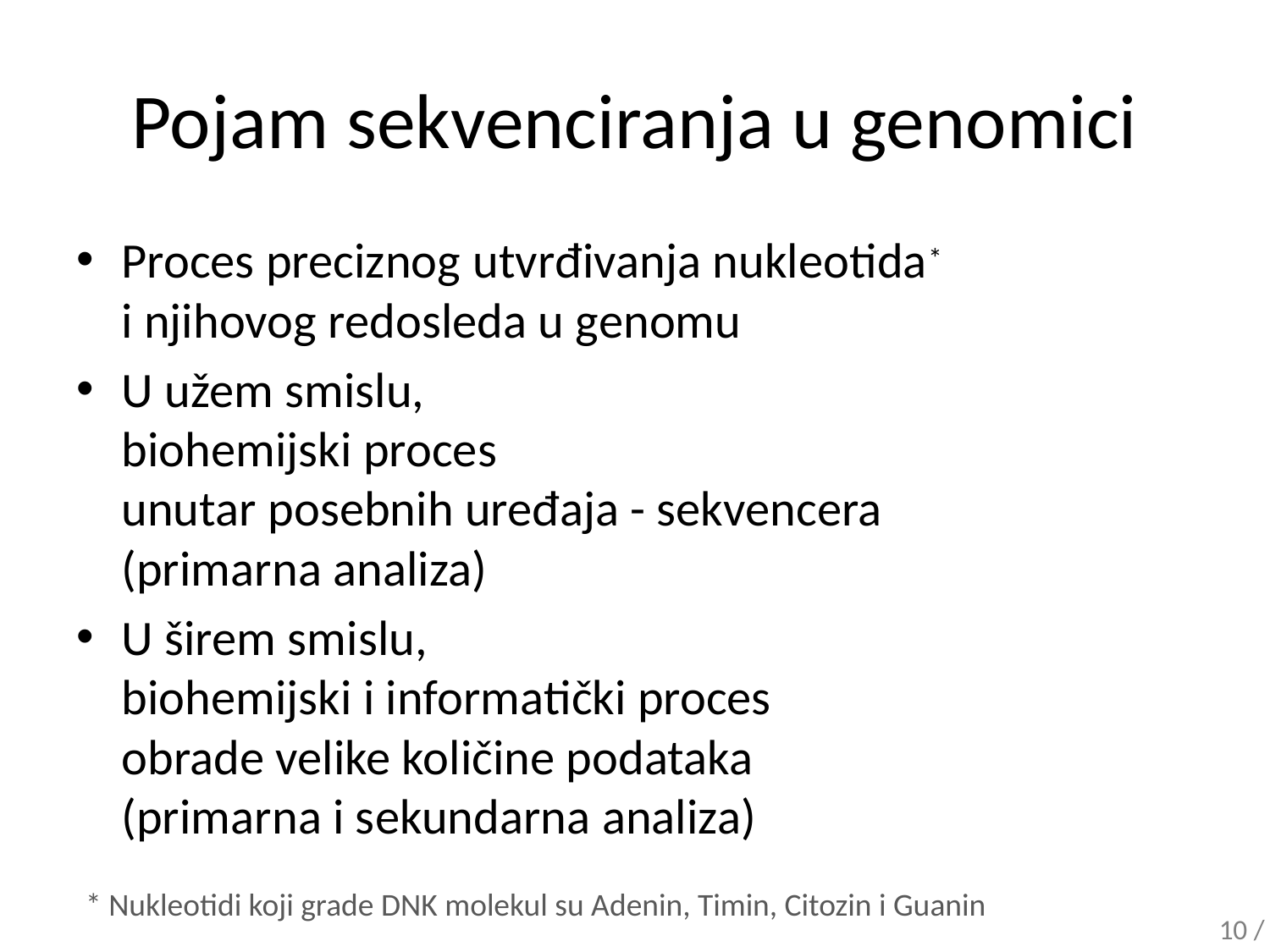

# Pojam sekvenciranja u genomici
Proces preciznog utvrđivanja nukleotida*
i njihovog redosleda u genomu
U užem smislu,
biohemijski proces
unutar posebnih uređaja - sekvencera
(primarna analiza)
U širem smislu,
biohemijski i informatički proces
obrade velike količine podataka
(primarna i sekundarna analiza)
* Nukleotidi koji grade DNK molekul su Adenin, Timin, Citozin i Guanin